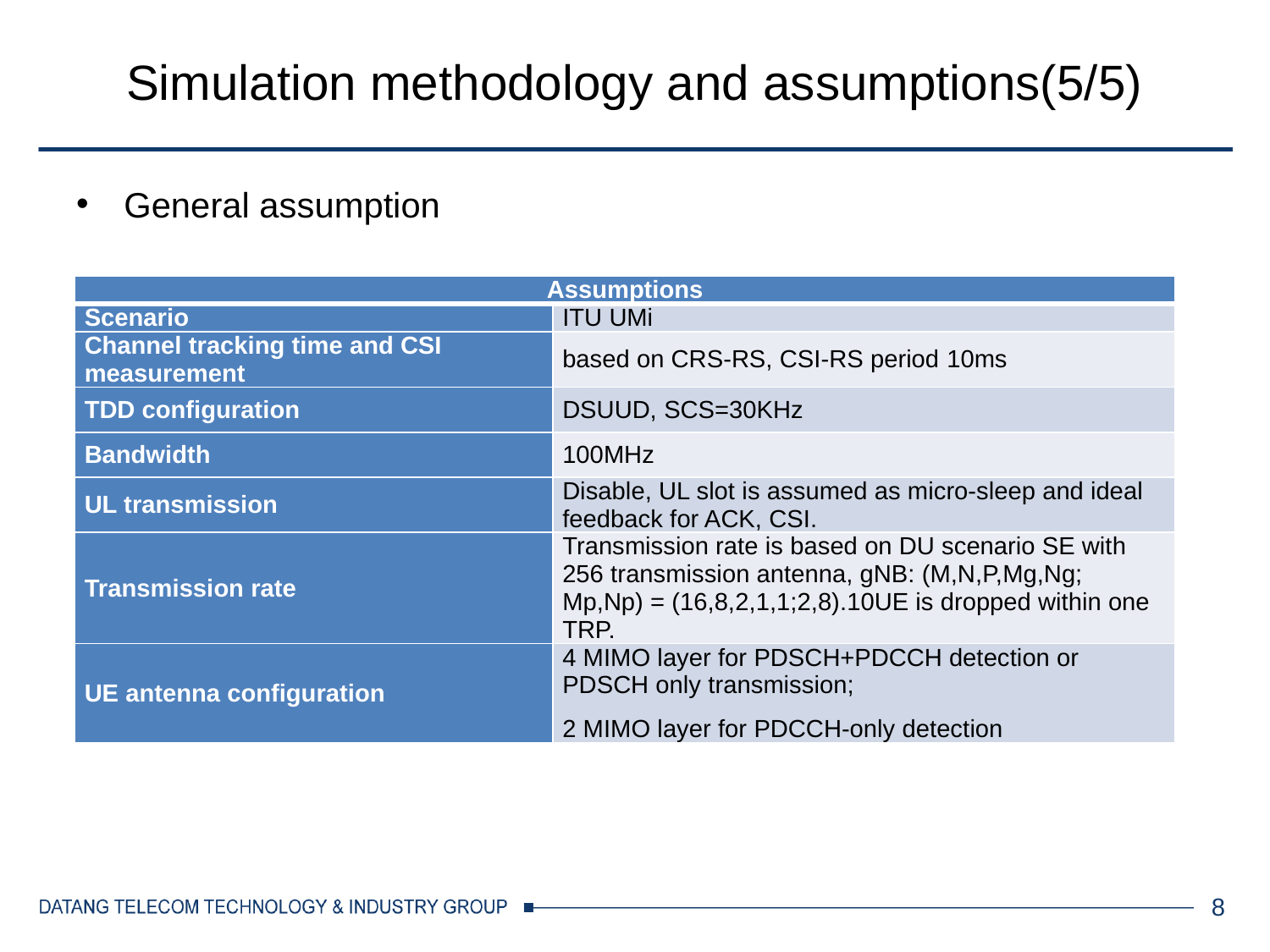

# Simulation methodology and assumptions(5/5)
General assumption
| Assumptions |  |
| --- | --- |
| Scenario | ITU UMi |
| Channel tracking time and CSI measurement | based on CRS-RS, CSI-RS period 10ms |
| TDD configuration | DSUUD, SCS=30KHz |
| Bandwidth | 100MHz |
| UL transmission | Disable, UL slot is assumed as micro-sleep and ideal feedback for ACK, CSI. |
| Transmission rate | Transmission rate is based on DU scenario SE with 256 transmission antenna, gNB: (M,N,P,Mg,Ng; Mp,Np) = (16,8,2,1,1;2,8).10UE is dropped within one TRP. |
| UE antenna configuration | 4 MIMO layer for PDSCH+PDCCH detection or PDSCH only transmission; 2 MIMO layer for PDCCH-only detection |
8